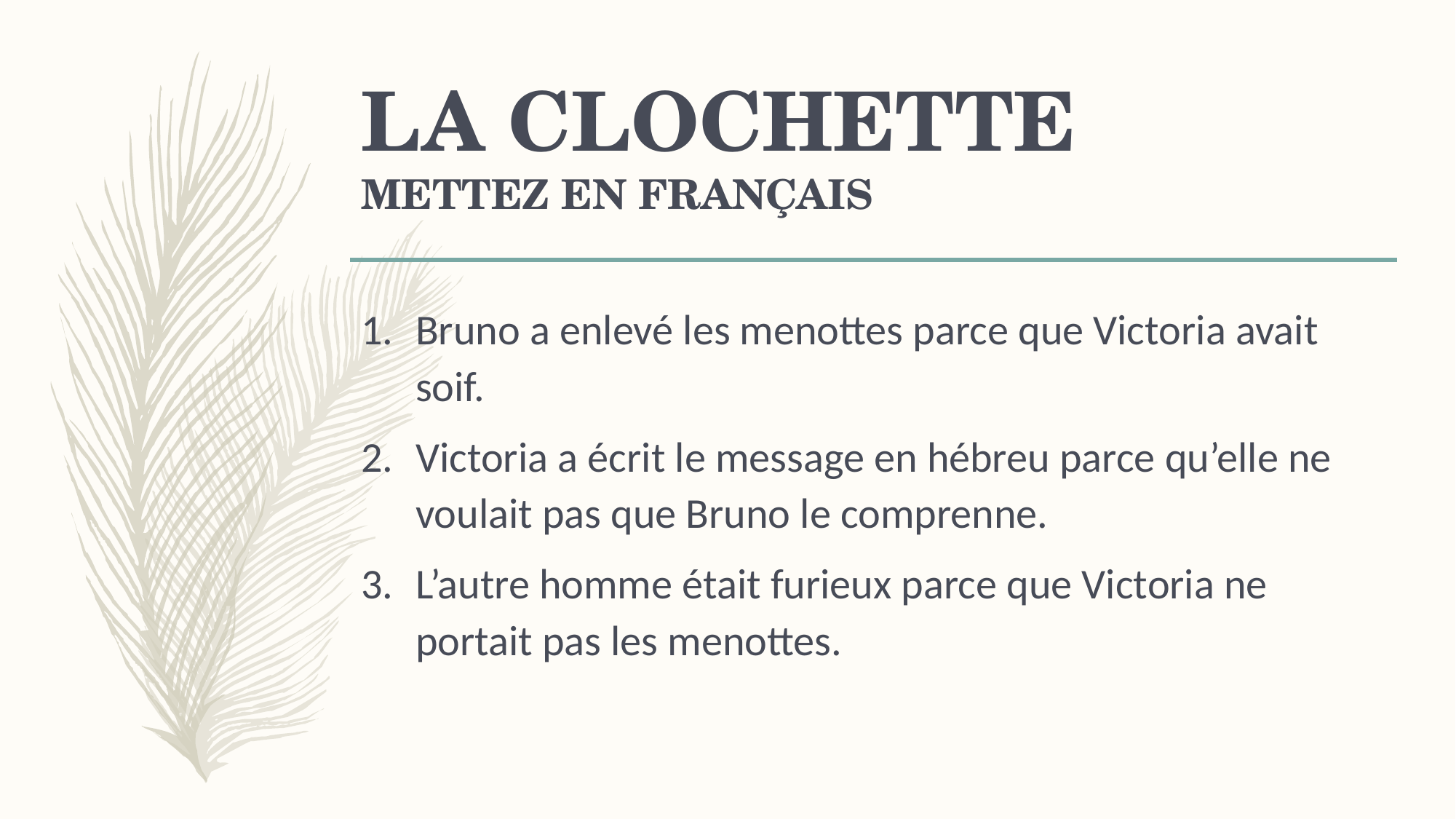

# LA CLOCHETTE METTEZ EN FRANÇAIS
Bruno a enlevé les menottes parce que Victoria avait soif.
Victoria a écrit le message en hébreu parce qu’elle ne voulait pas que Bruno le comprenne.
L’autre homme était furieux parce que Victoria ne portait pas les menottes.